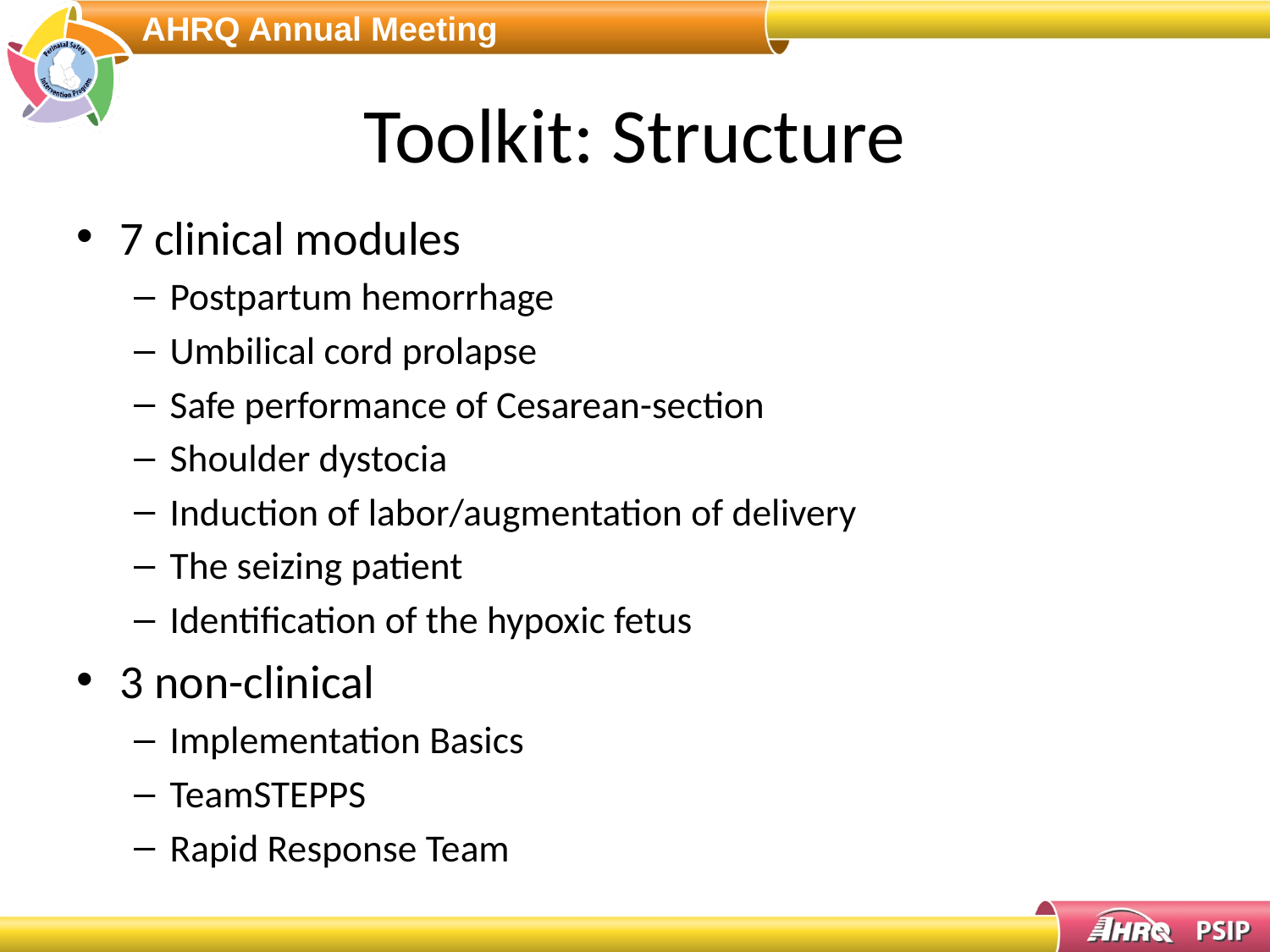

# Toolkit: Structure
7 clinical modules
Postpartum hemorrhage
Umbilical cord prolapse
Safe performance of Cesarean-section
Shoulder dystocia
Induction of labor/augmentation of delivery
The seizing patient
Identification of the hypoxic fetus
3 non-clinical
Implementation Basics
TeamSTEPPS
Rapid Response Team